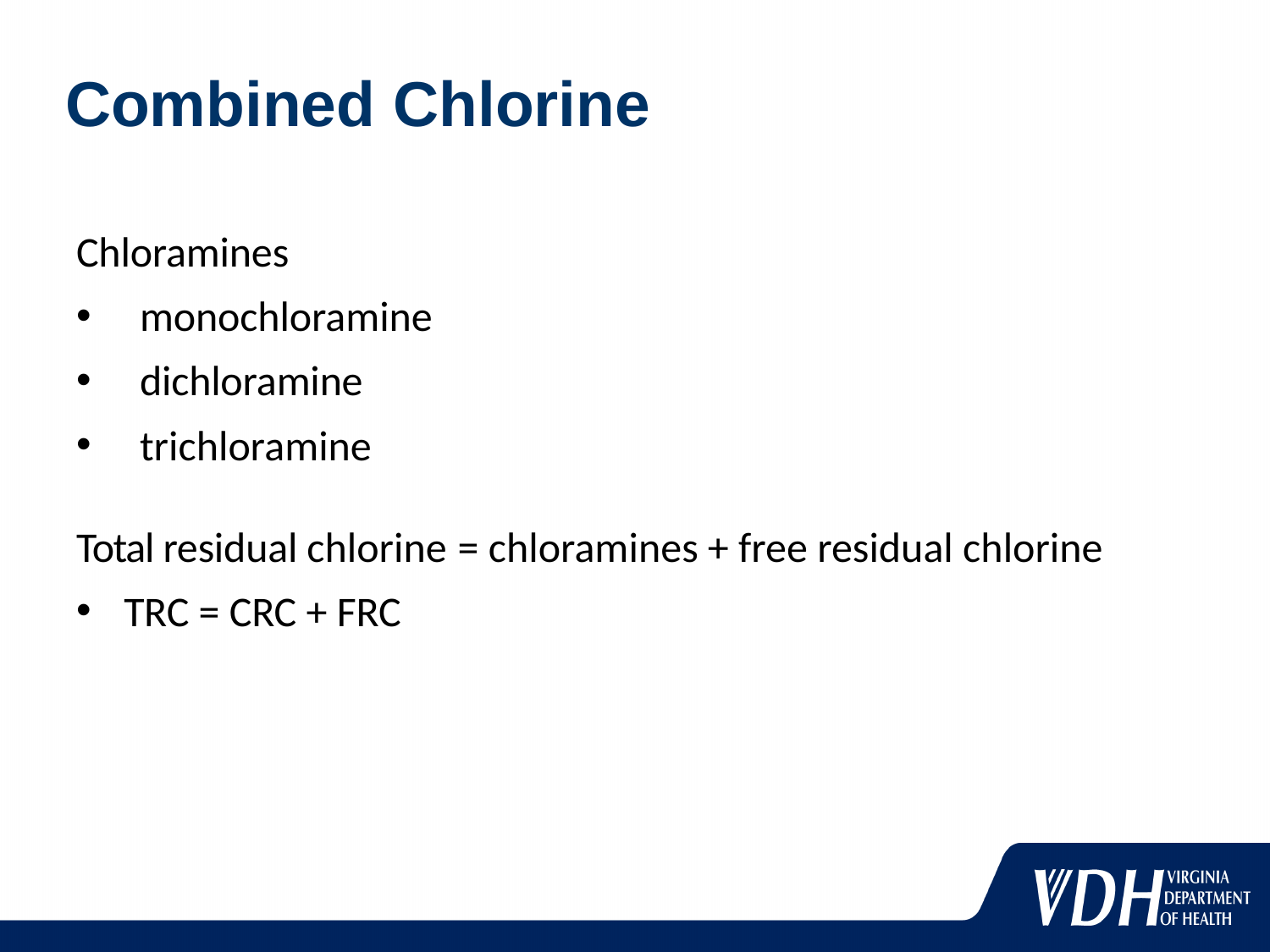

# Combined Chlorine
Chloramines
monochloramine
dichloramine
trichloramine

Total residual chlorine = chloramines + free residual chlorine
TRC = CRC + FRC